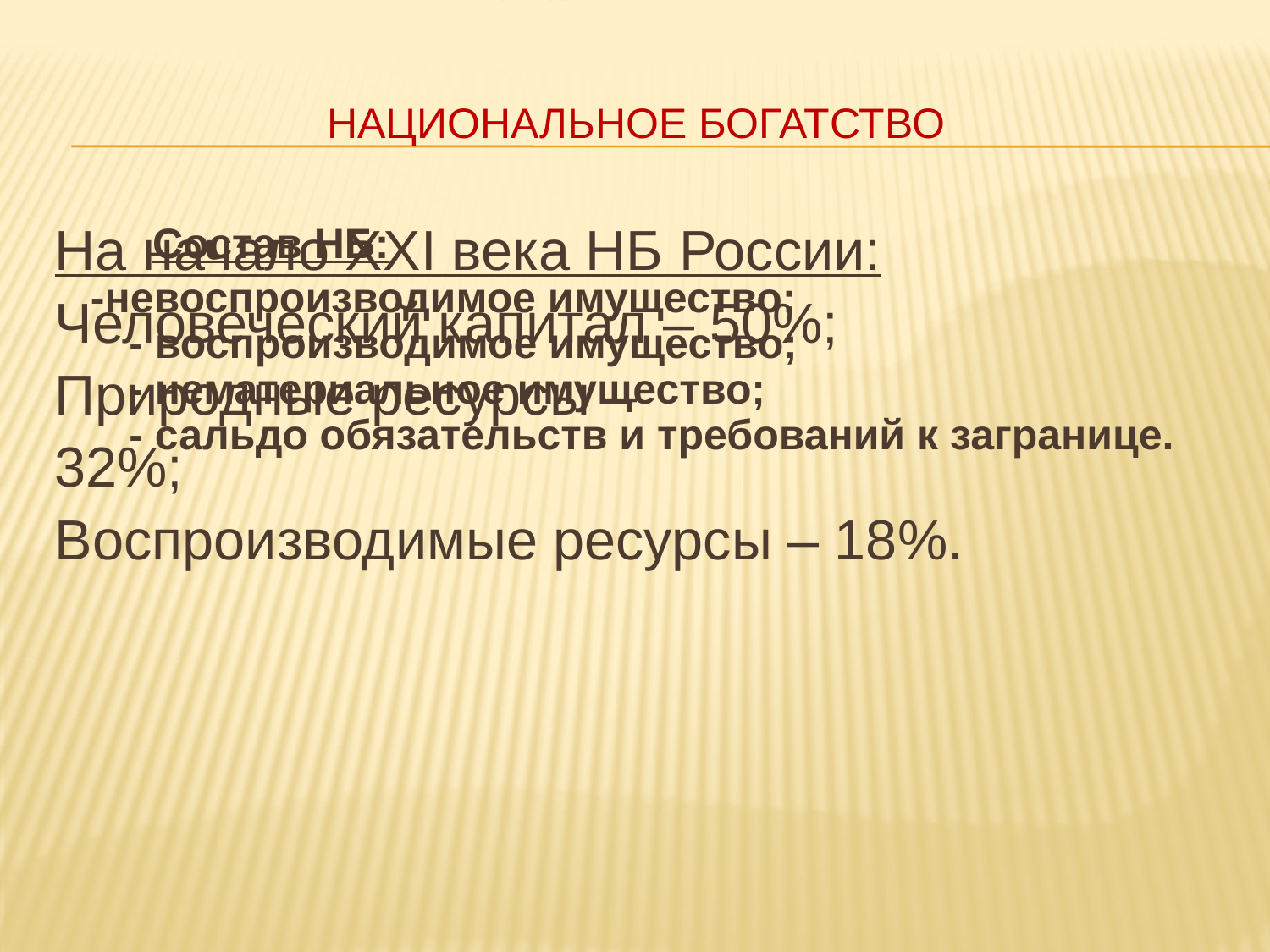

www.sliderpoint.org
# Национальное богатство
           Состав НБ:
   -невоспроизводимое имущество;
- воспроизводимое имущество;
- нематериальное имущество;
- сальдо обязательств и требований к загранице.
На начало ХХI века НБ России:
Человеческий капитал – 50%;
Природные ресурсы –
32%;
Воспроизводимые ресурсы – 18%.